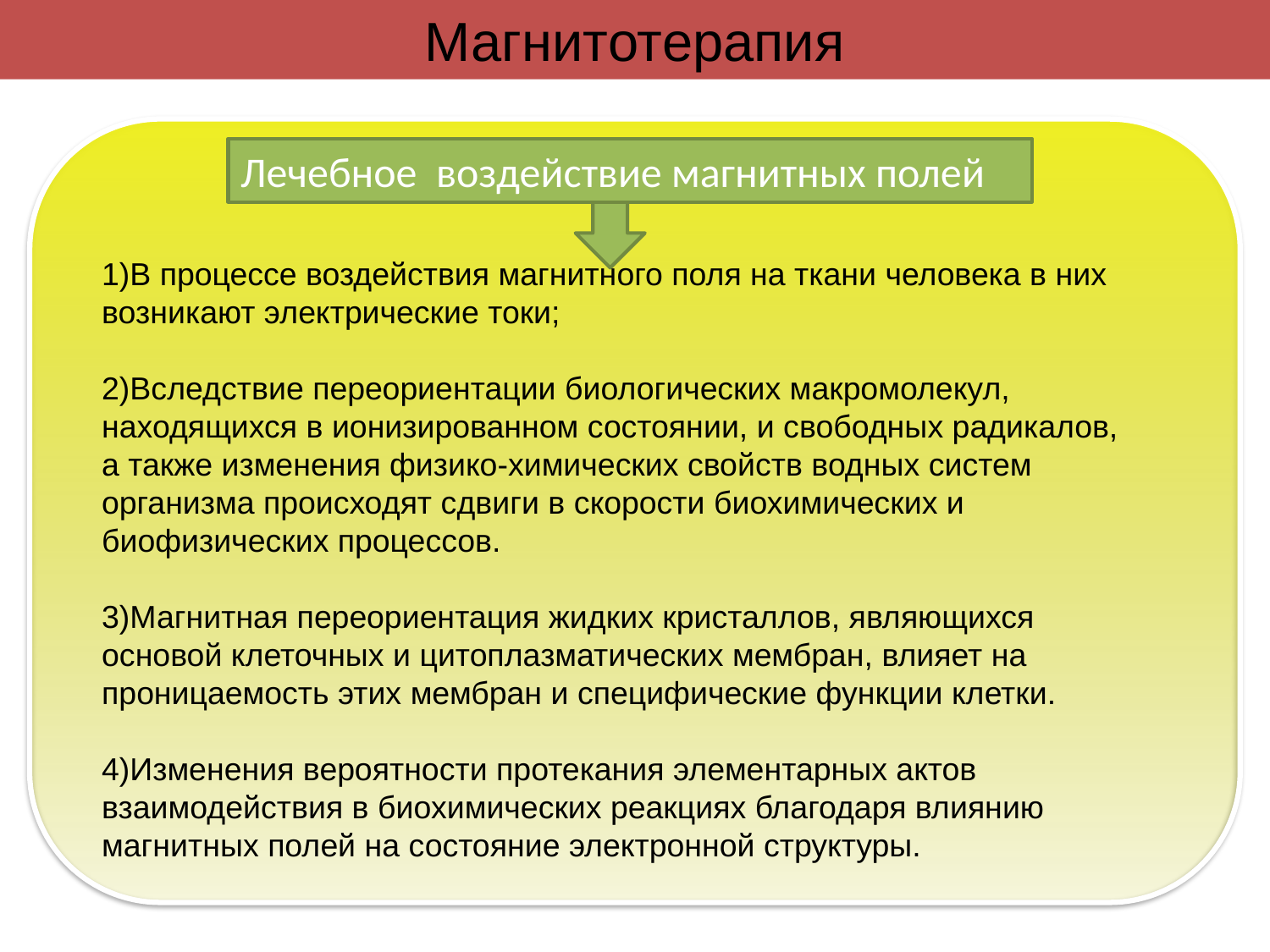

# Магнитотерапия

Лечебное  воздействие магнитных полей

1)В процессе воздействия магнитного поля на ткани человека в них возникают электрические токи;

2)Вследствие переориентации биологических макромолекул, находящихся в ионизированном состоянии, и свободных радикалов, а также изменения физико-химических свойств водных систем организма происходят сдвиги в скорости биохимических и биофизических процессов.

3)Магнитная переориентация жидких кристаллов, являющихся основой клеточных и цитоплазматических мембран, влияет на проницаемость этих мембран и специфические функции клетки.

4)Изменения вероятности протекания элементарных актов взаимодействия в биохимических реакциях благодаря влиянию  магнитных полей на состояние электронной структуры.